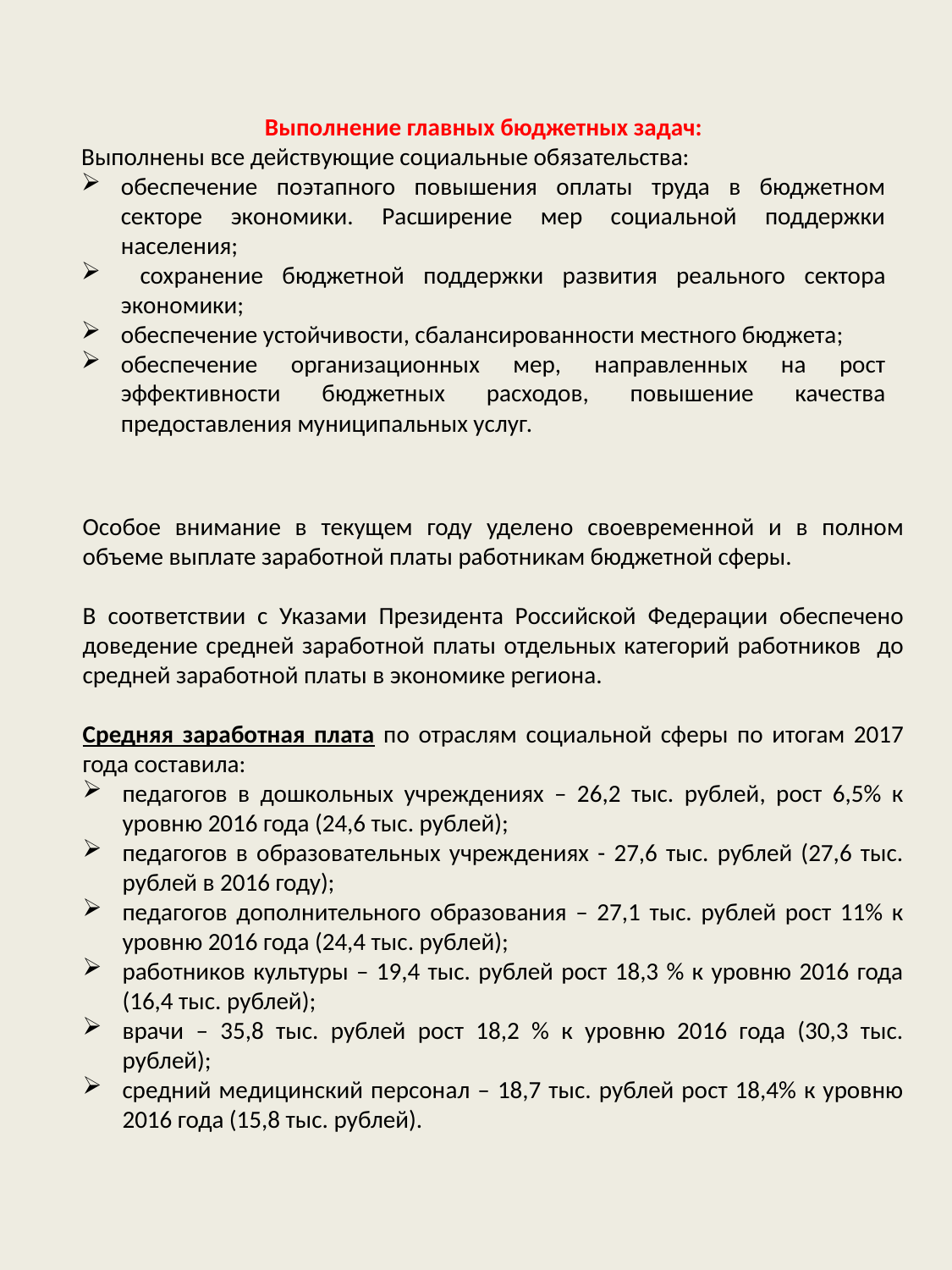

Выполнение главных бюджетных задач:
Выполнены все действующие социальные обязательства:
обеспечение поэтапного повышения оплаты труда в бюджетном секторе экономики. Расширение мер социальной поддержки населения;
 сохранение бюджетной поддержки развития реального сектора экономики;
обеспечение устойчивости, сбалансированности местного бюджета;
обеспечение организационных мер, направленных на рост эффективности бюджетных расходов, повышение качества предоставления муниципальных услуг.
Особое внимание в текущем году уделено своевременной и в полном объеме выплате заработной платы работникам бюджетной сферы.

В соответствии с Указами Президента Российской Федерации обеспечено доведение средней заработной платы отдельных категорий работников  до средней заработной платы в экономике региона.

Средняя заработная плата по отраслям социальной сферы по итогам 2017 года составила:
педагогов в дошкольных учреждениях – 26,2 тыс. рублей, рост 6,5% к уровню 2016 года (24,6 тыс. рублей);
педагогов в образовательных учреждениях - 27,6 тыс. рублей (27,6 тыс. рублей в 2016 году);
педагогов дополнительного образования – 27,1 тыс. рублей рост 11% к уровню 2016 года (24,4 тыс. рублей);
работников культуры – 19,4 тыс. рублей рост 18,3 % к уровню 2016 года (16,4 тыс. рублей);
врачи – 35,8 тыс. рублей рост 18,2 % к уровню 2016 года (30,3 тыс. рублей);
средний медицинский персонал – 18,7 тыс. рублей рост 18,4% к уровню 2016 года (15,8 тыс. рублей).